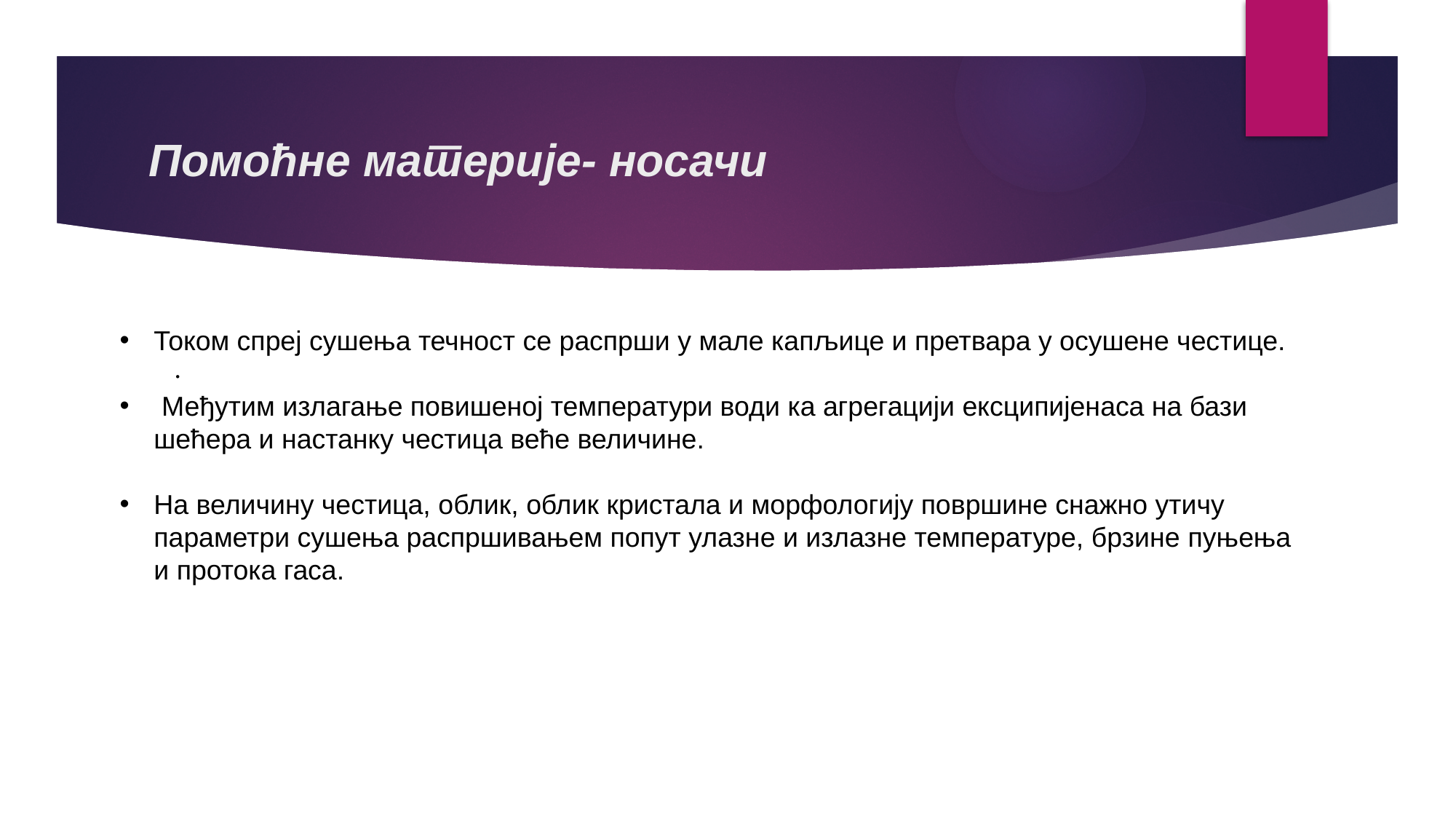

# Помоћне материје- носачи

.

Током спреј сушења течност се распрши у мале капљице и претвара у осушене честице.

 Међутим излагање повишеној температури води ка агрегацији ексципијенаса на бази шећера и настанку честица веће величине.

На величину честица, облик, облик кристала и морфологију површине снажно утичу параметри сушења распршивањем попут улазне и излазне температуре, брзине пуњења и протока гаса.